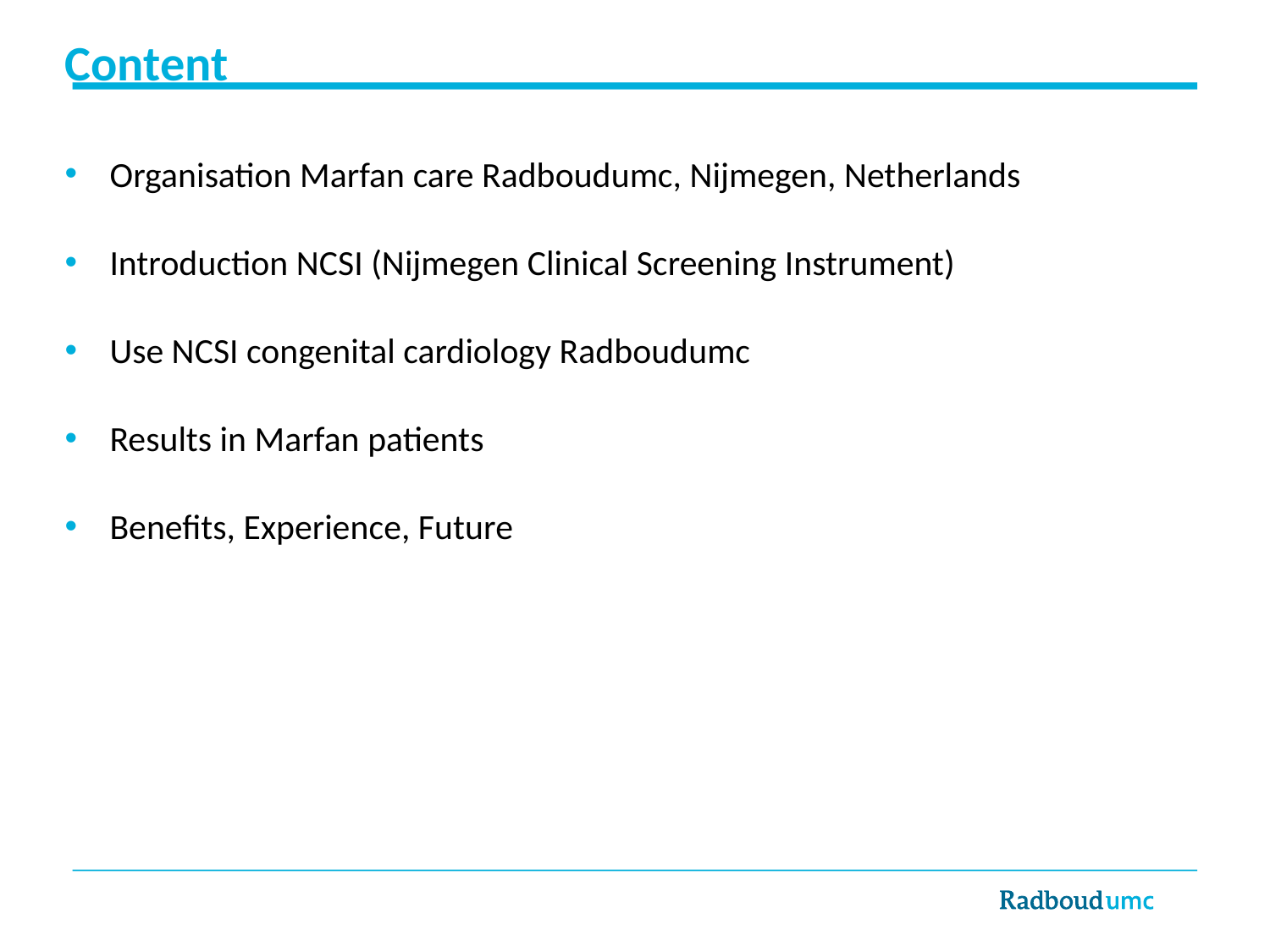

# Content

Organisation Marfan care Radboudumc, Nijmegen, Netherlands

Introduction NCSI (Nijmegen Clinical Screening Instrument)

Use NCSI congenital cardiology Radboudumc

Results in Marfan patients

Benefits, Experience, Future